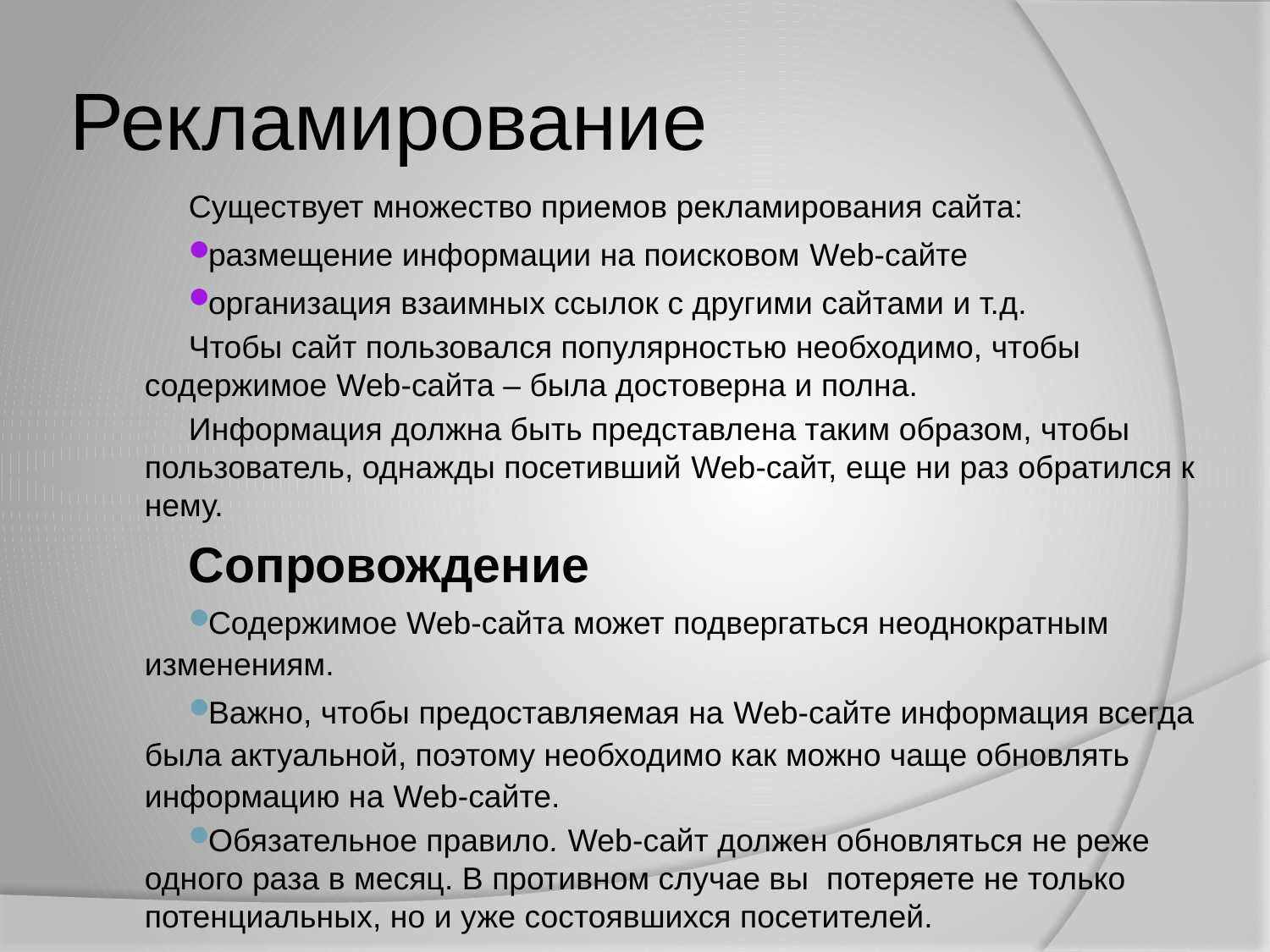

# Рекламирование
Существует множество приемов рекламирования сайта:
размещение информации на поисковом Web-сайте
организация взаимных ссылок с другими сайтами и т.д.
Чтобы сайт пользовался популярностью необходимо, чтобы содержимое Web-сайта – была достоверна и полна.
Информация должна быть представлена таким образом, чтобы пользователь, однажды посетивший Web-сайт, еще ни раз обратился к нему.
Сопровождение
Содержимое Web-сайта может подвергаться неоднократным изменениям.
Важно, чтобы предоставляемая на Web-сайте информация всегда была актуальной, поэтому необходимо как можно чаще обновлять информацию на Web-сайте.
Обязательное правило. Web-сайт должен обновляться не реже одного раза в месяц. В противном случае вы  потеряете не только потенциальных, но и уже состоявшихся посетителей.